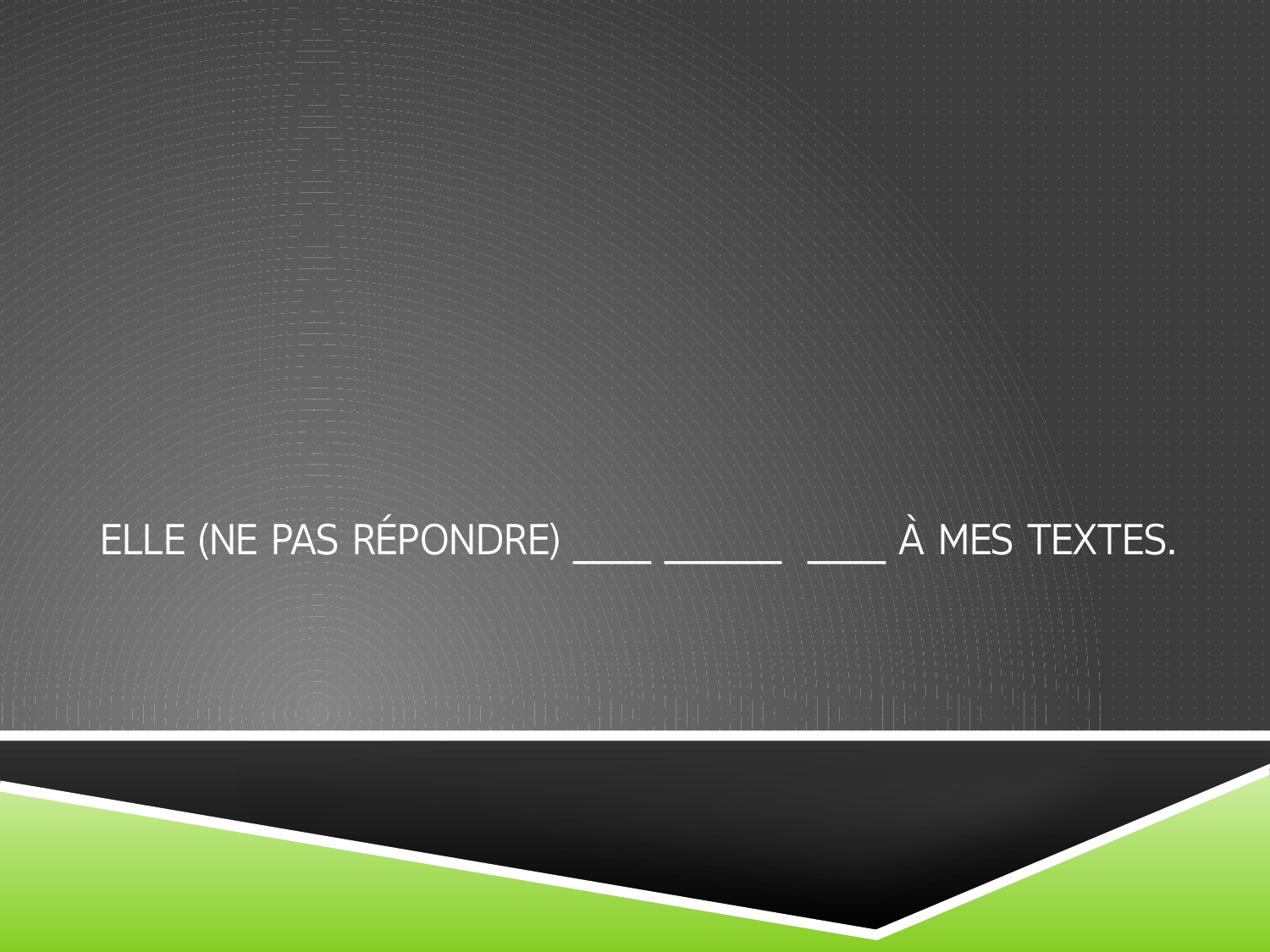

# Elle (ne pas répondre) ____ ______  ____ À mes textes.